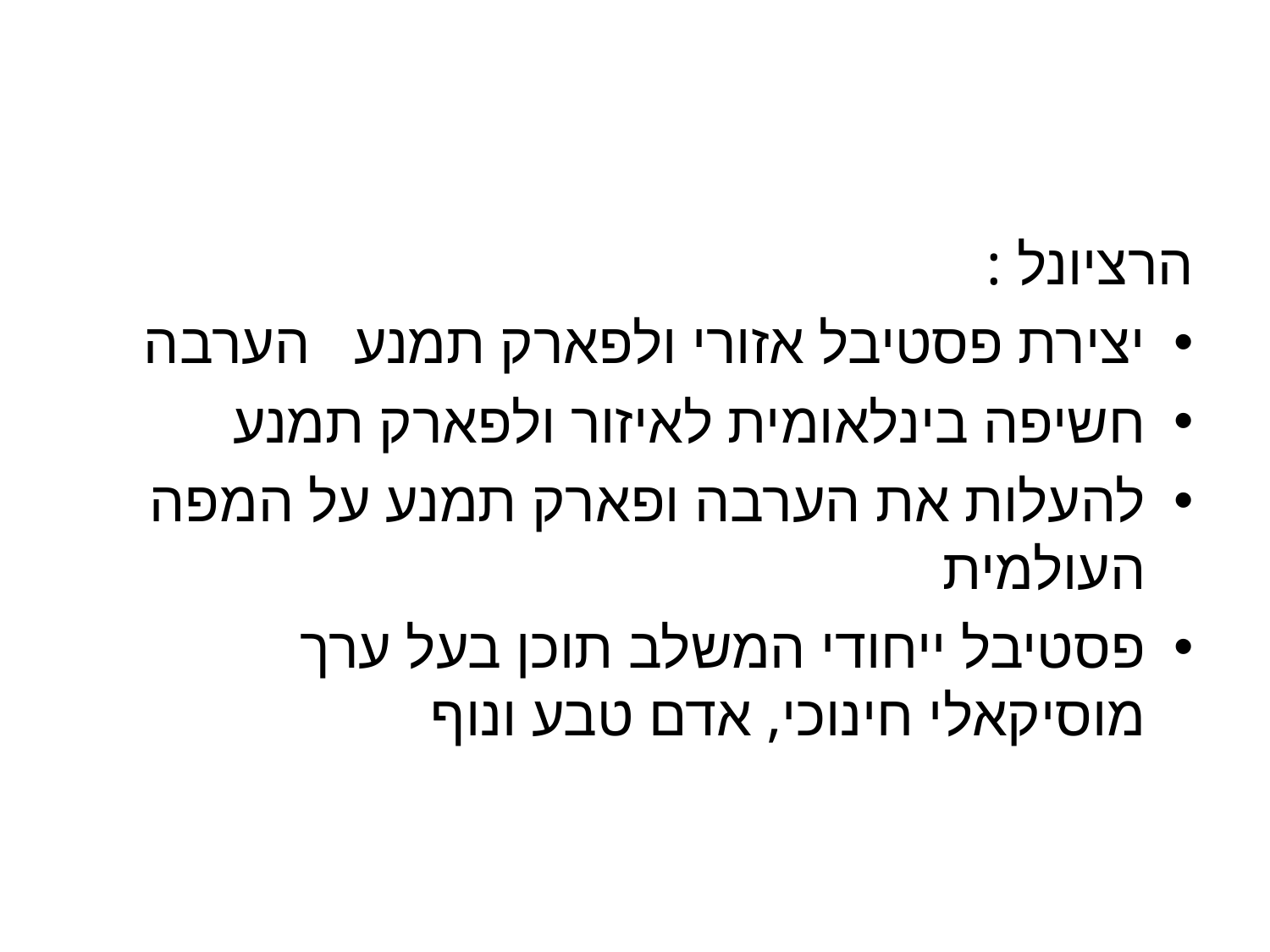

#
הרציונל :
יצירת פסטיבל אזורי ולפארק תמנע   הערבה
חשיפה בינלאומית לאיזור ולפארק תמנע
להעלות את הערבה ופארק תמנע על המפה העולמית
פסטיבל ייחודי המשלב תוכן בעל ערך מוסיקאלי חינוכי, אדם טבע ונוף